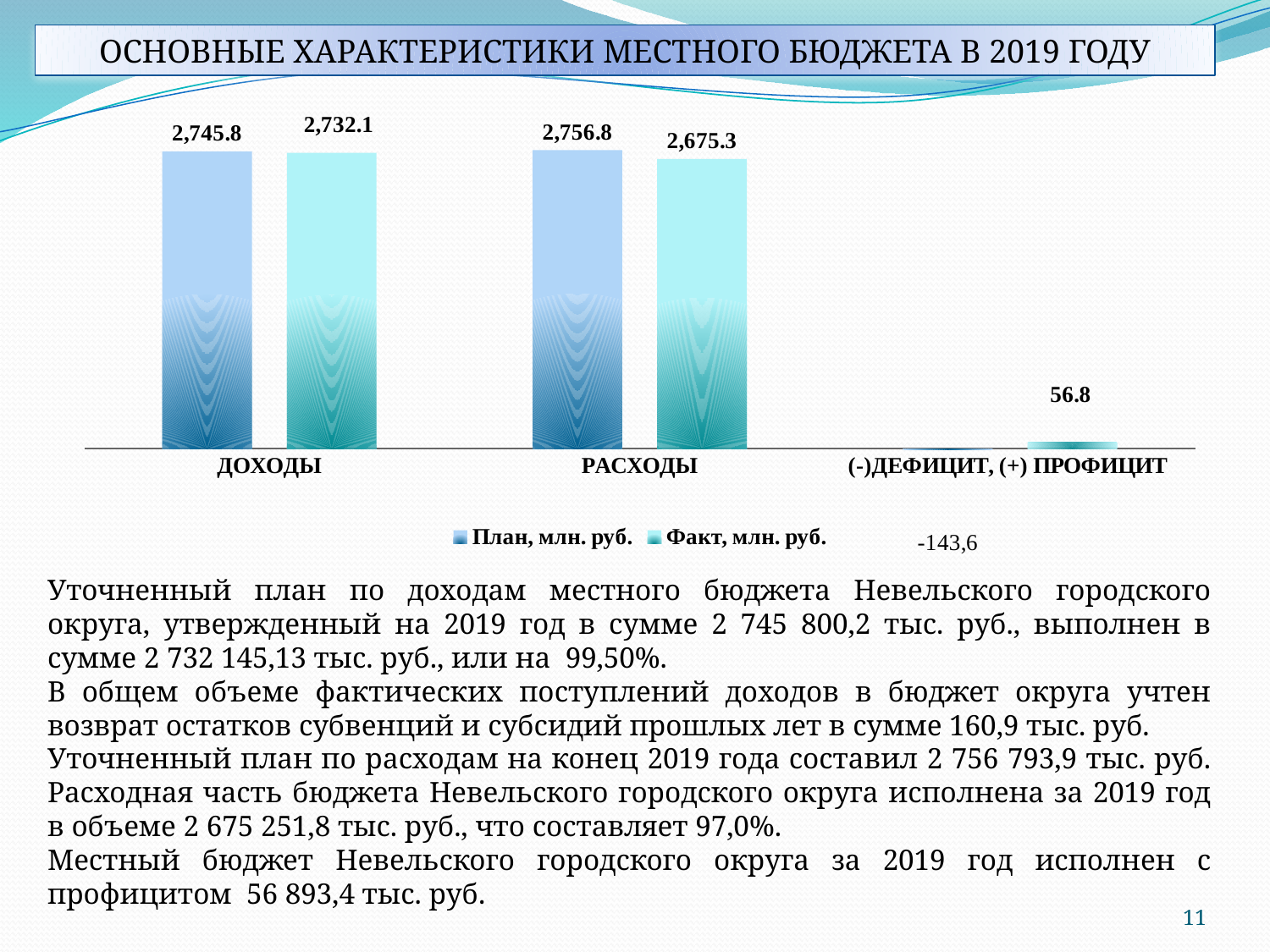

ОСНОВНЫЕ ХАРАКТЕРИСТИКИ МЕСТНОГО БЮДЖЕТА В 2019 ГОДУ

[unsupported chart]

Уточненный план по доходам местного бюджета Невельского городского округа, утвержденный на 2019 год в сумме 2 745 800,2 тыс. руб., выполнен в сумме 2 732 145,13 тыс. руб., или на  99,50%.
В общем объеме фактических поступлений доходов в бюджет округа учтен возврат остатков субвенций и субсидий прошлых лет в сумме 160,9 тыс. руб.
Уточненный план по расходам на конец 2019 года составил 2 756 793,9 тыс. руб. Расходная часть бюджета Невельского городского округа исполнена за 2019 год в объеме 2 675 251,8 тыс. руб., что составляет 97,0%.
Местный бюджет Невельского городского округа за 2019 год исполнен с профицитом  56 893,4 тыс. руб.
11